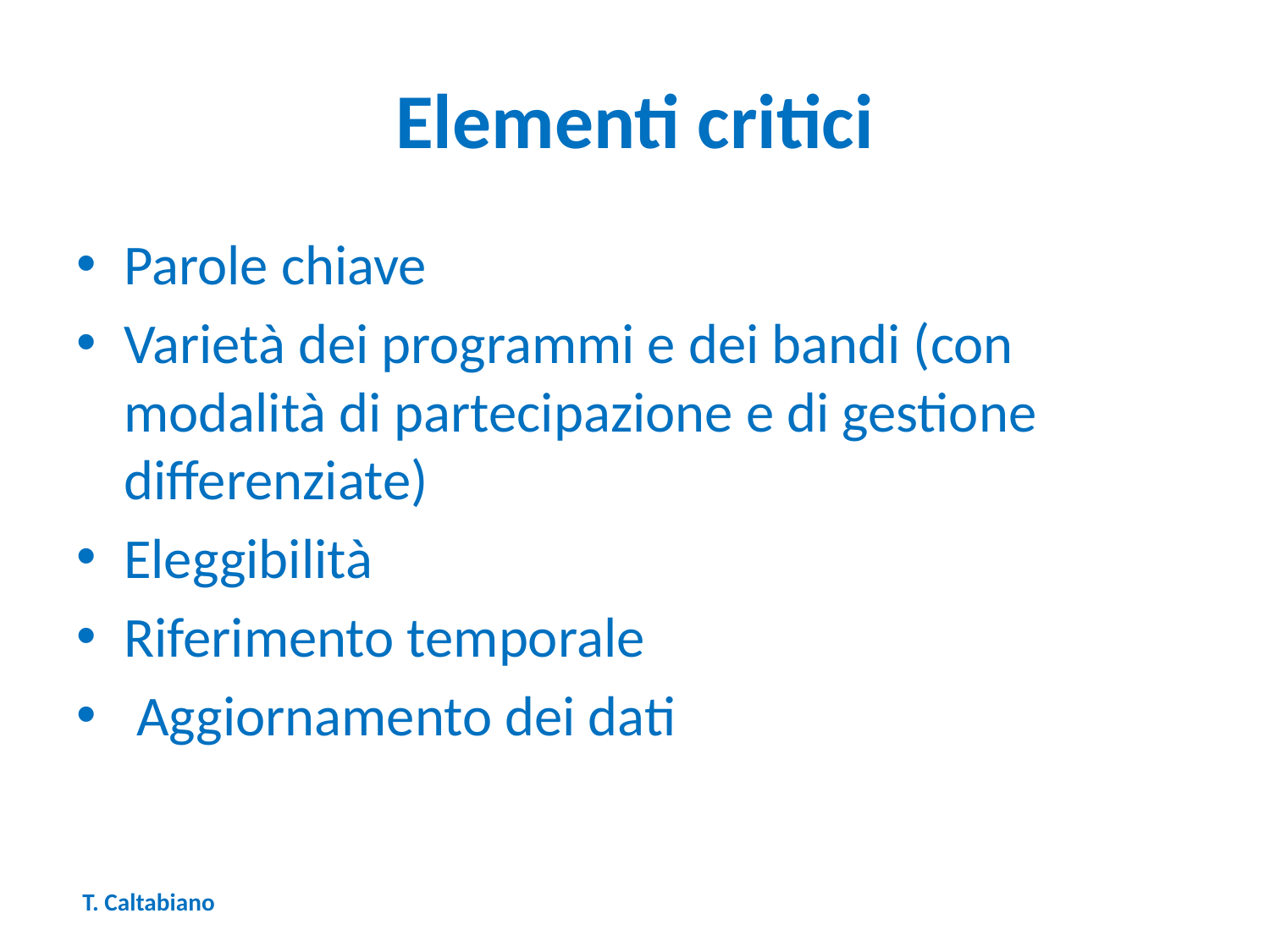

# Elementi critici
Parole chiave
Varietà dei programmi e dei bandi (con modalità di partecipazione e di gestione differenziate)
Eleggibilità
Riferimento temporale
 Aggiornamento dei dati

T. Caltabiano